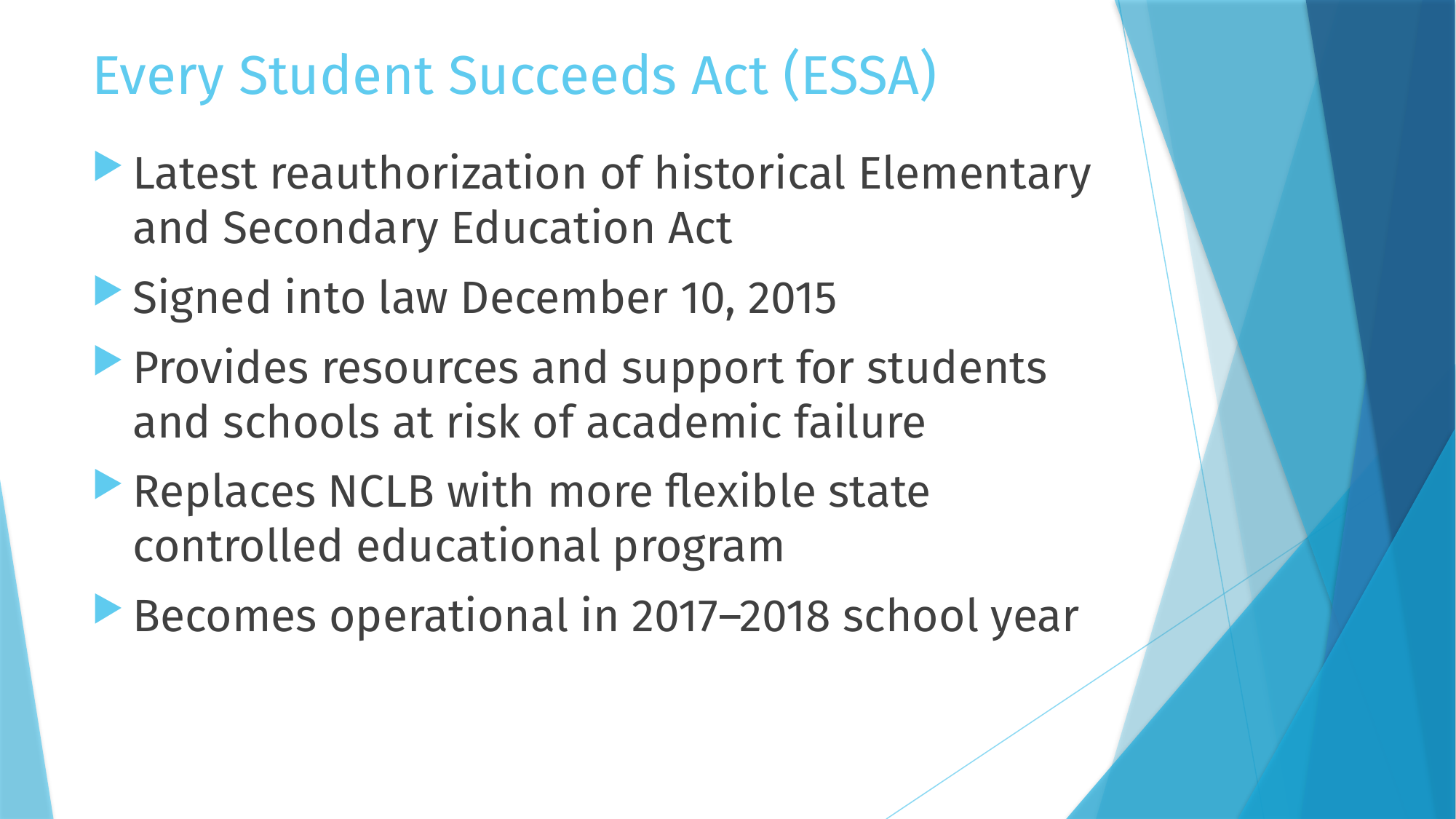

# Every Student Succeeds Act (ESSA)
Latest reauthorization of historical Elementary and Secondary Education Act
Signed into law December 10, 2015
Provides resources and support for students and schools at risk of academic failure
Replaces NCLB with more flexible state controlled educational program
Becomes operational in 2017–2018 school year